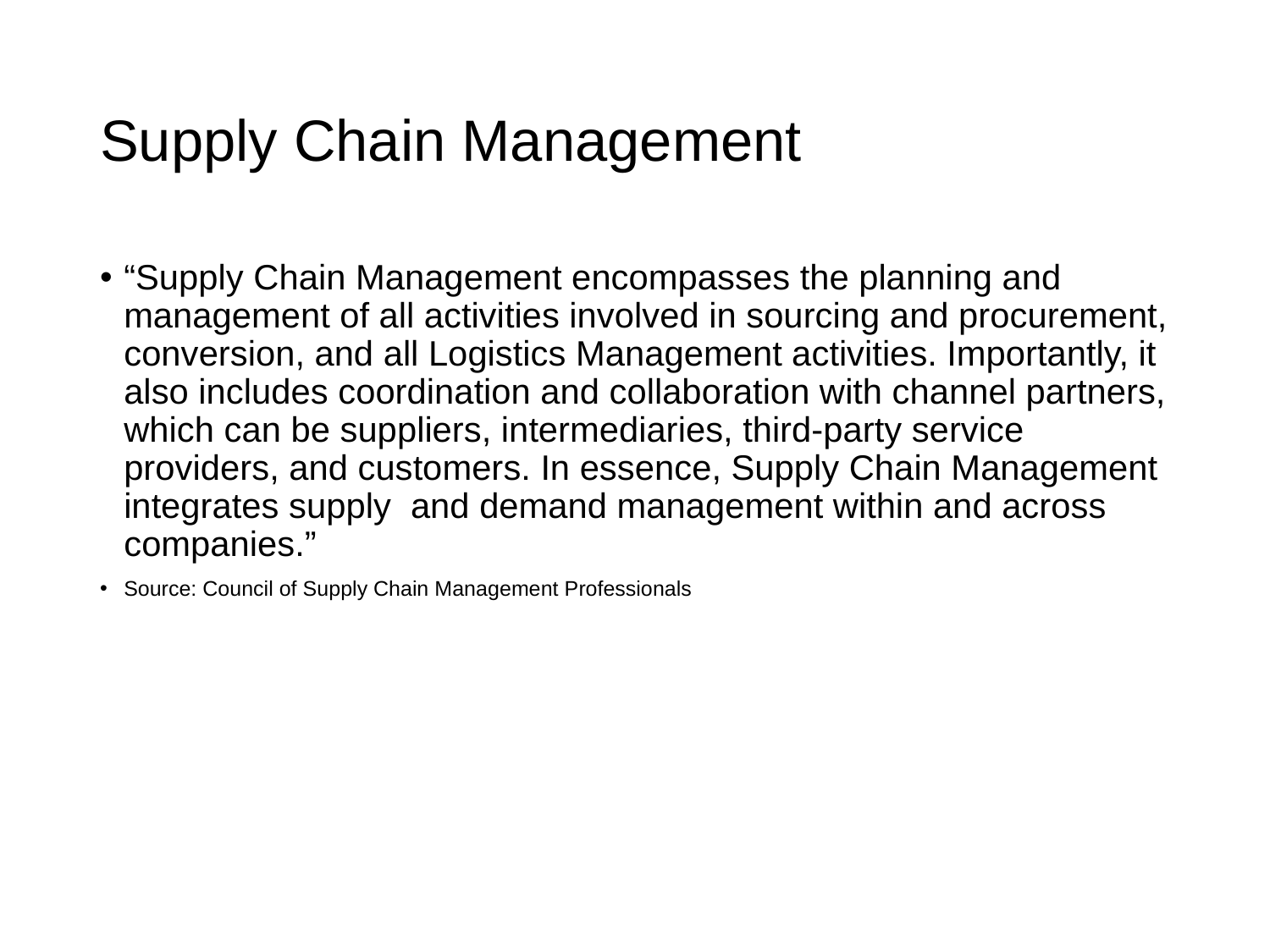

# Supply Chain Management
“Supply Chain Management encompasses the planning and management of all activities involved in sourcing and procurement, conversion, and all Logistics Management activities. Importantly, it also includes coordination and collaboration with channel partners, which can be suppliers, intermediaries, third-party service providers, and customers. In essence, Supply Chain Management integrates supply  and demand management within and across companies.”
Source: Council of Supply Chain Management Professionals